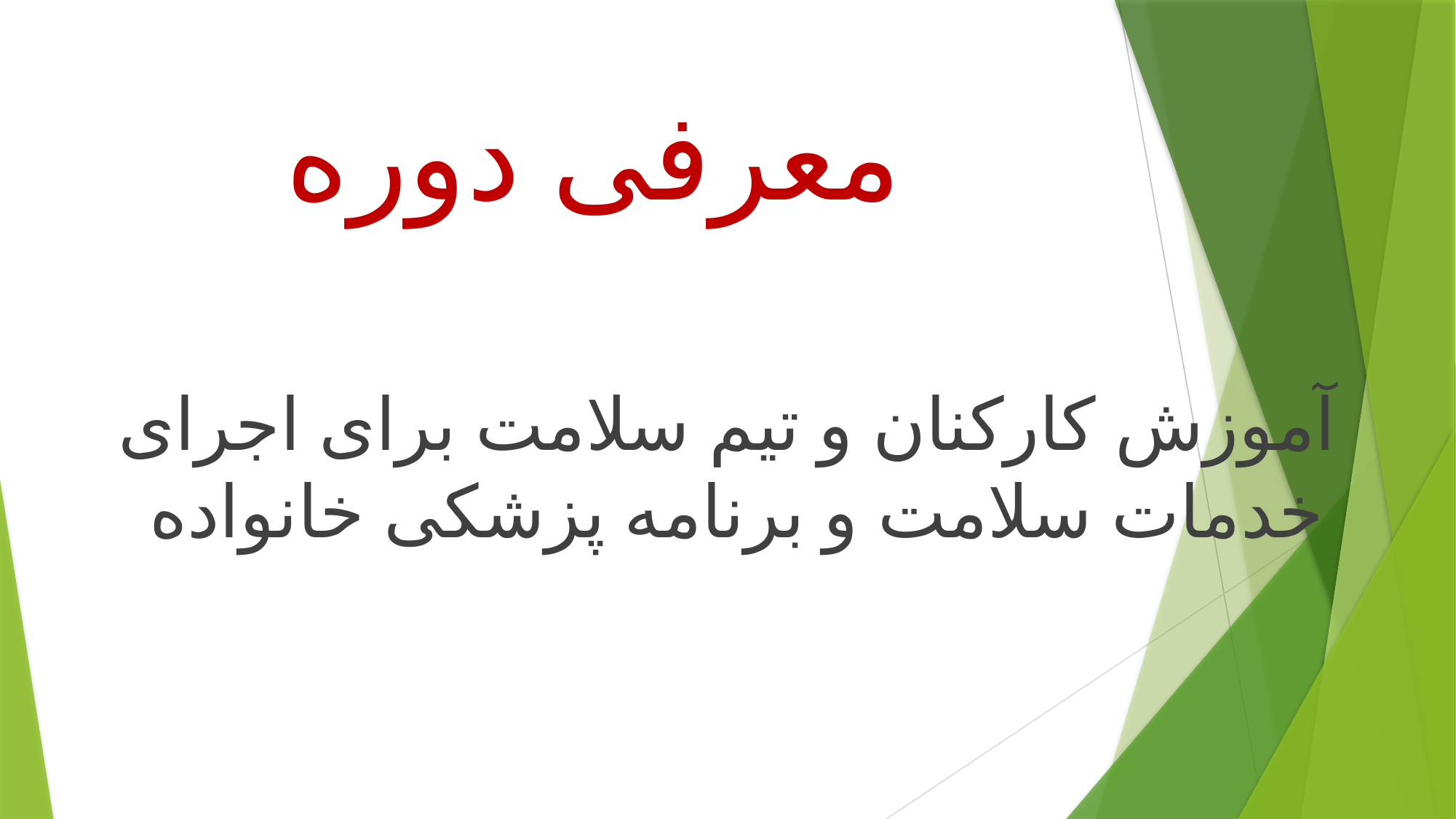

# معرفی دوره
آموزش کارکنان و تیم سلامت برای اجرای خدمات سلامت و برنامه پزشکی خانواده